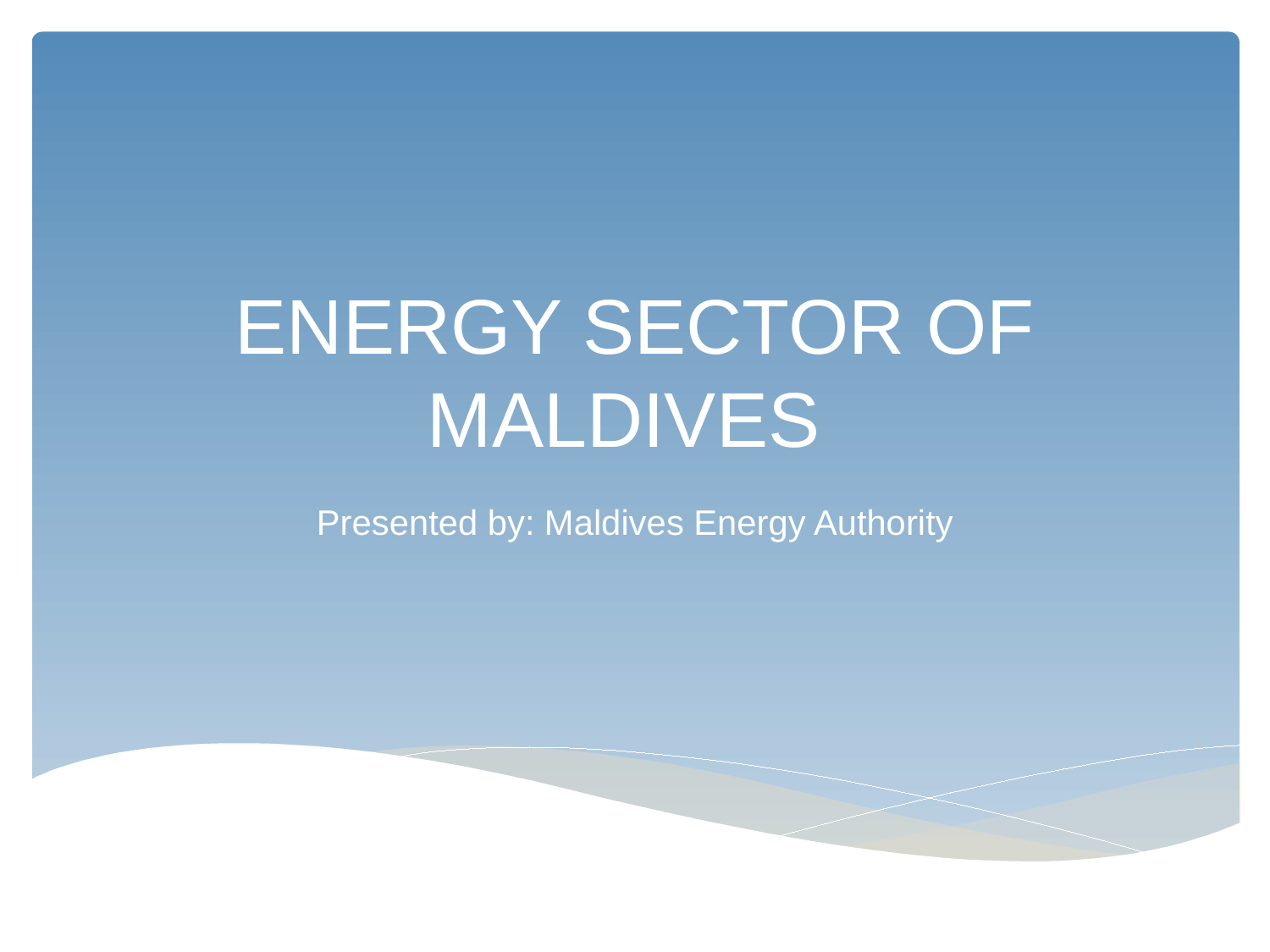

# ENERGY SECTOR OF MALDIVES
Presented by: Maldives Energy Authority